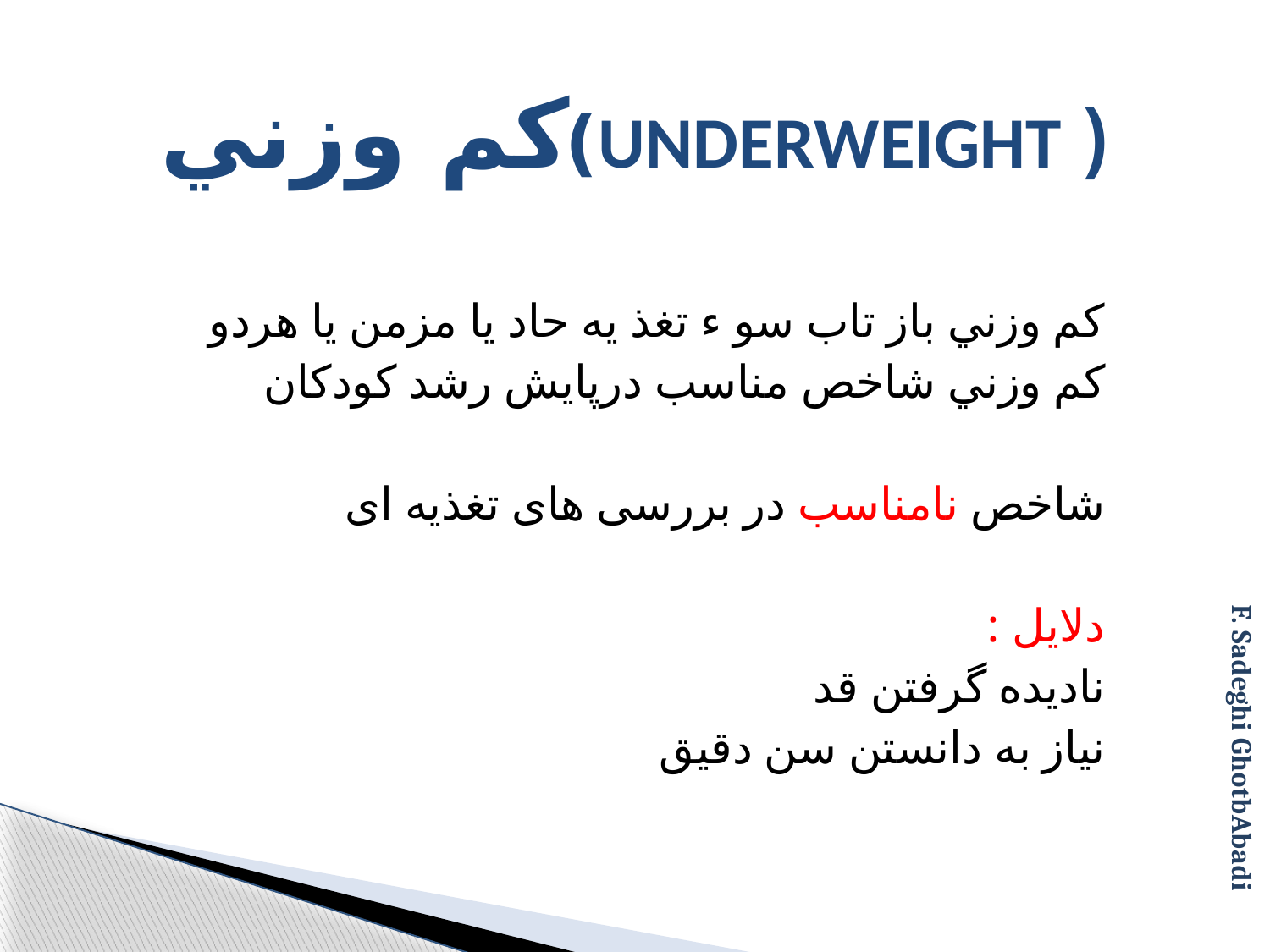

# ( UNDERWEIGHT)كم وزني
كم وزني باز تاب سو ء تغذ يه حاد يا مزمن يا هردو
كم وزني شاخص مناسب درپايش رشد كودكان

شاخص نامناسب در بررسی های تغذیه ای

دلایل :
نادیده گرفتن قد
نیاز به دانستن سن دقیق